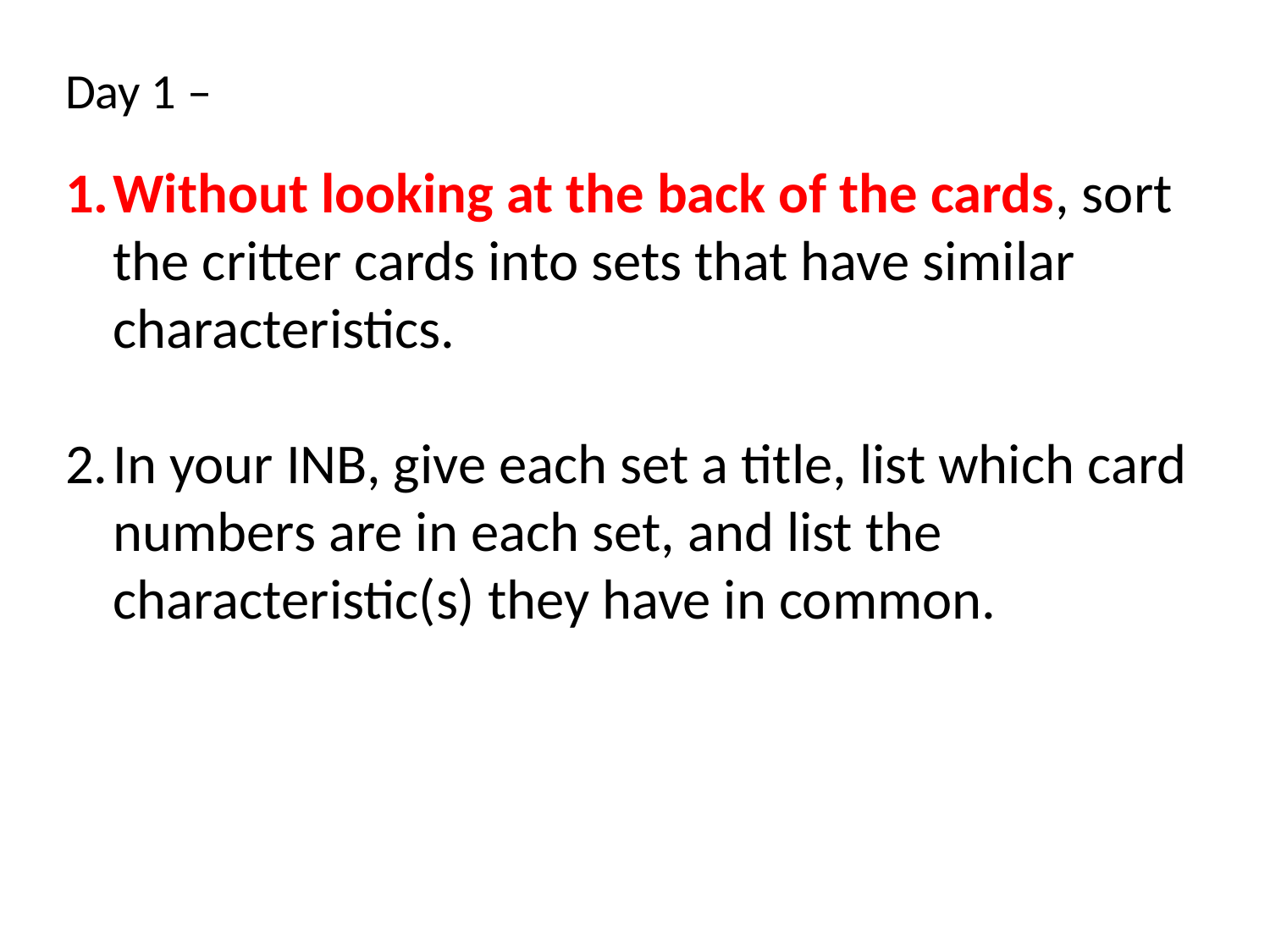

Day 1 –

Without looking at the back of the cards, sort the critter cards into sets that have similar characteristics.

In your INB, give each set a title, list which card numbers are in each set, and list the characteristic(s) they have in common.